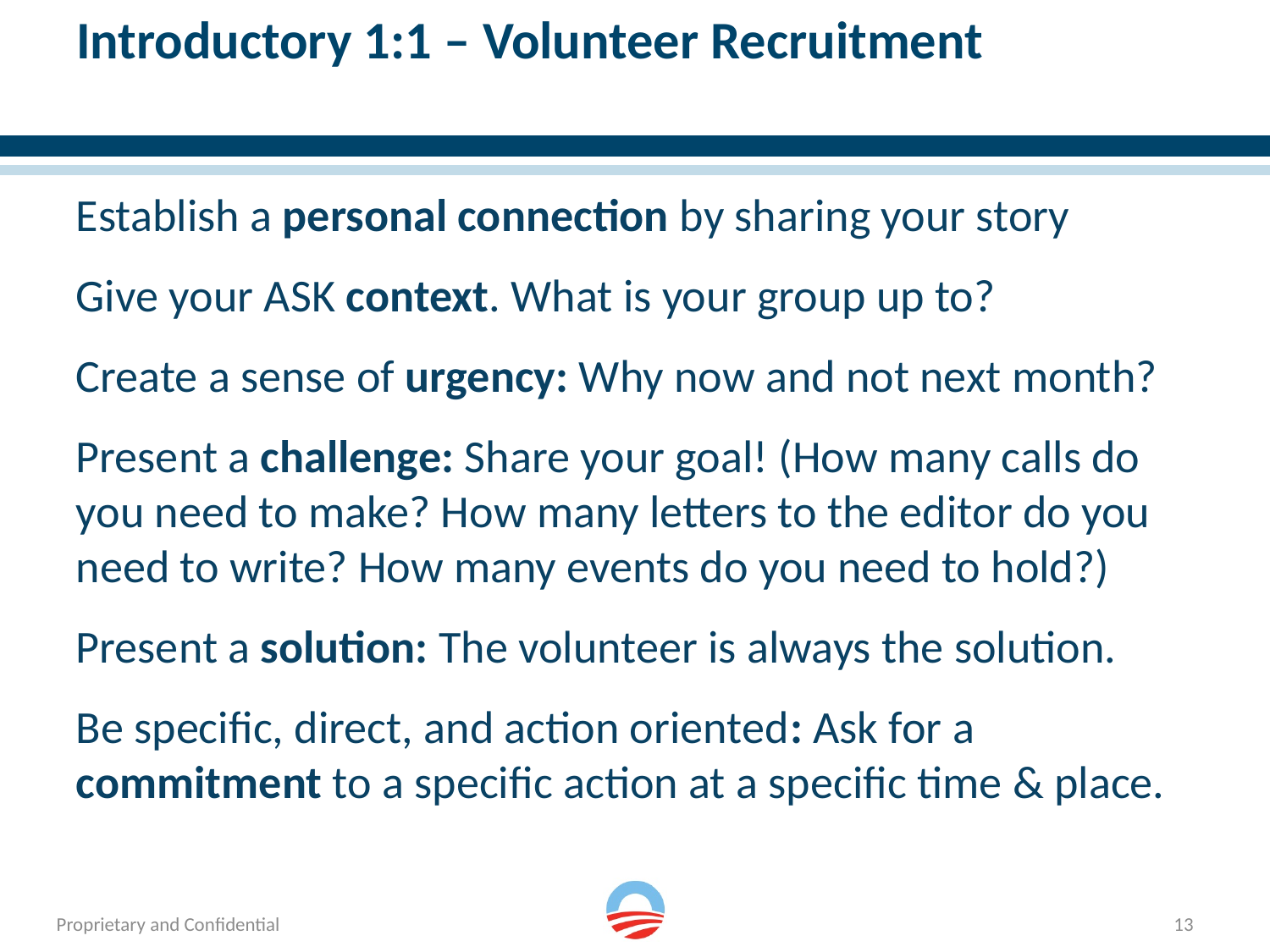

# Introductory 1:1 – Volunteer Recruitment
Establish a personal connection by sharing your story

Give your ASK context. What is your group up to?

Create a sense of urgency: Why now and not next month?

Present a challenge: Share your goal! (How many calls do you need to make? How many letters to the editor do you need to write? How many events do you need to hold?)

Present a solution: The volunteer is always the solution.

Be specific, direct, and action oriented: Ask for a commitment to a specific action at a specific time & place.

13